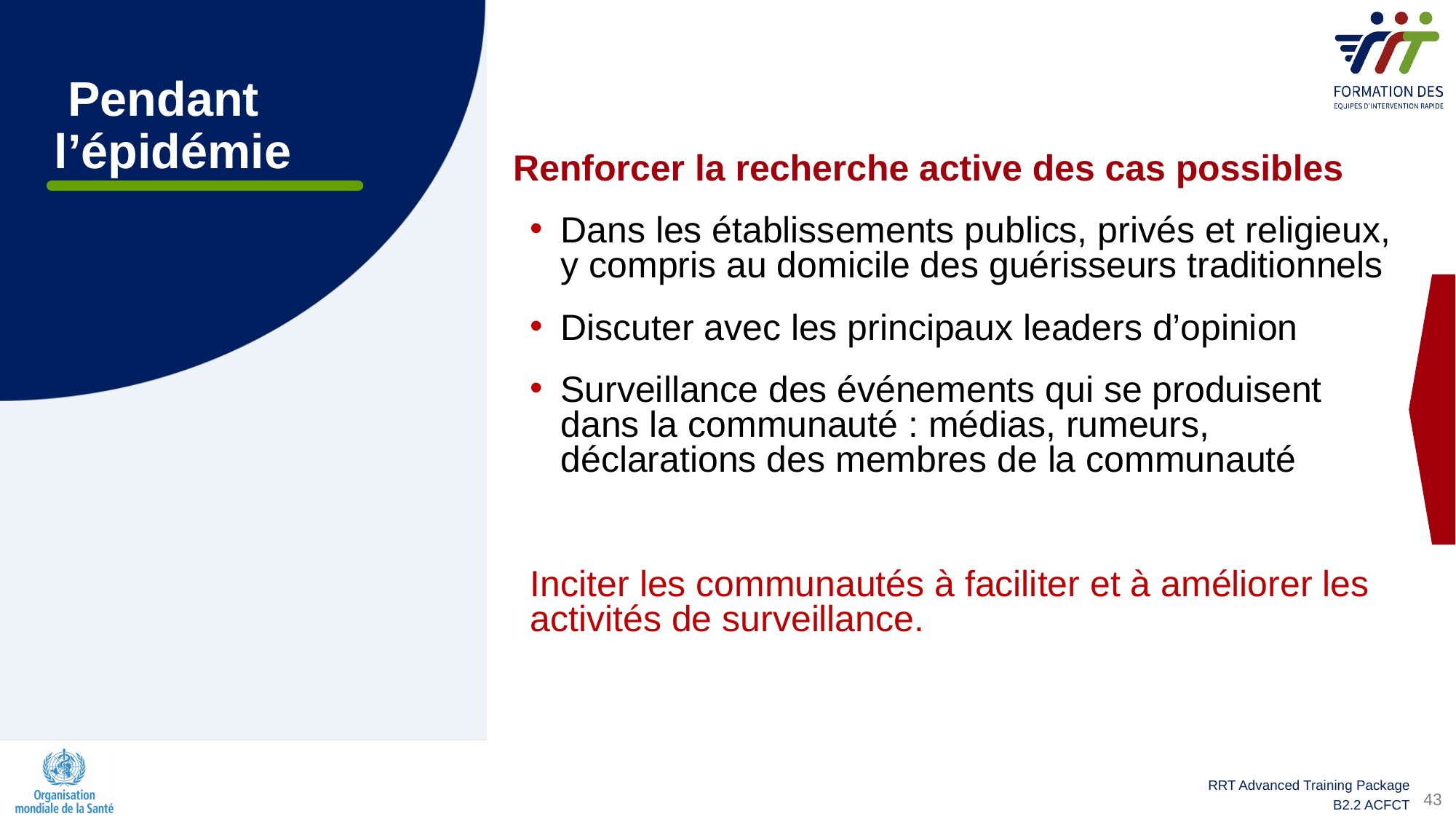

# Pendant l’épidémie
Renforcer la recherche active des cas possibles
Dans les établissements publics, privés et religieux, y compris au domicile des guérisseurs traditionnels
Discuter avec les principaux leaders d’opinion
Surveillance des événements qui se produisent dans la communauté : médias, rumeurs, déclarations des membres de la communauté

Inciter les communautés à faciliter et à améliorer les activités de surveillance.